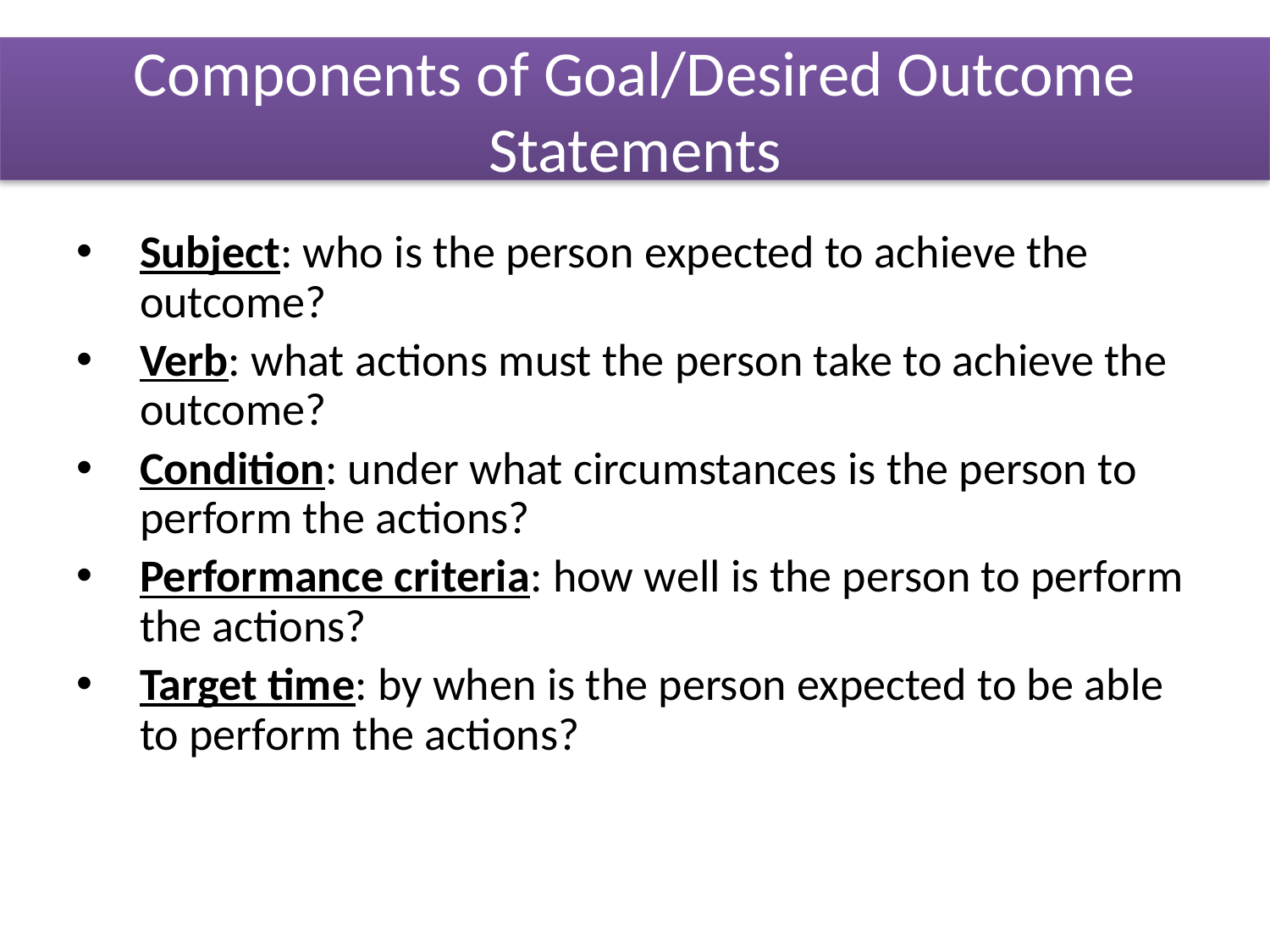

# Components of Goal/Desired Outcome Statements
Subject: who is the person expected to achieve the outcome?
Verb: what actions must the person take to achieve the outcome?
Condition: under what circumstances is the person to perform the actions?
Performance criteria: how well is the person to perform the actions?
Target time: by when is the person expected to be able to perform the actions?